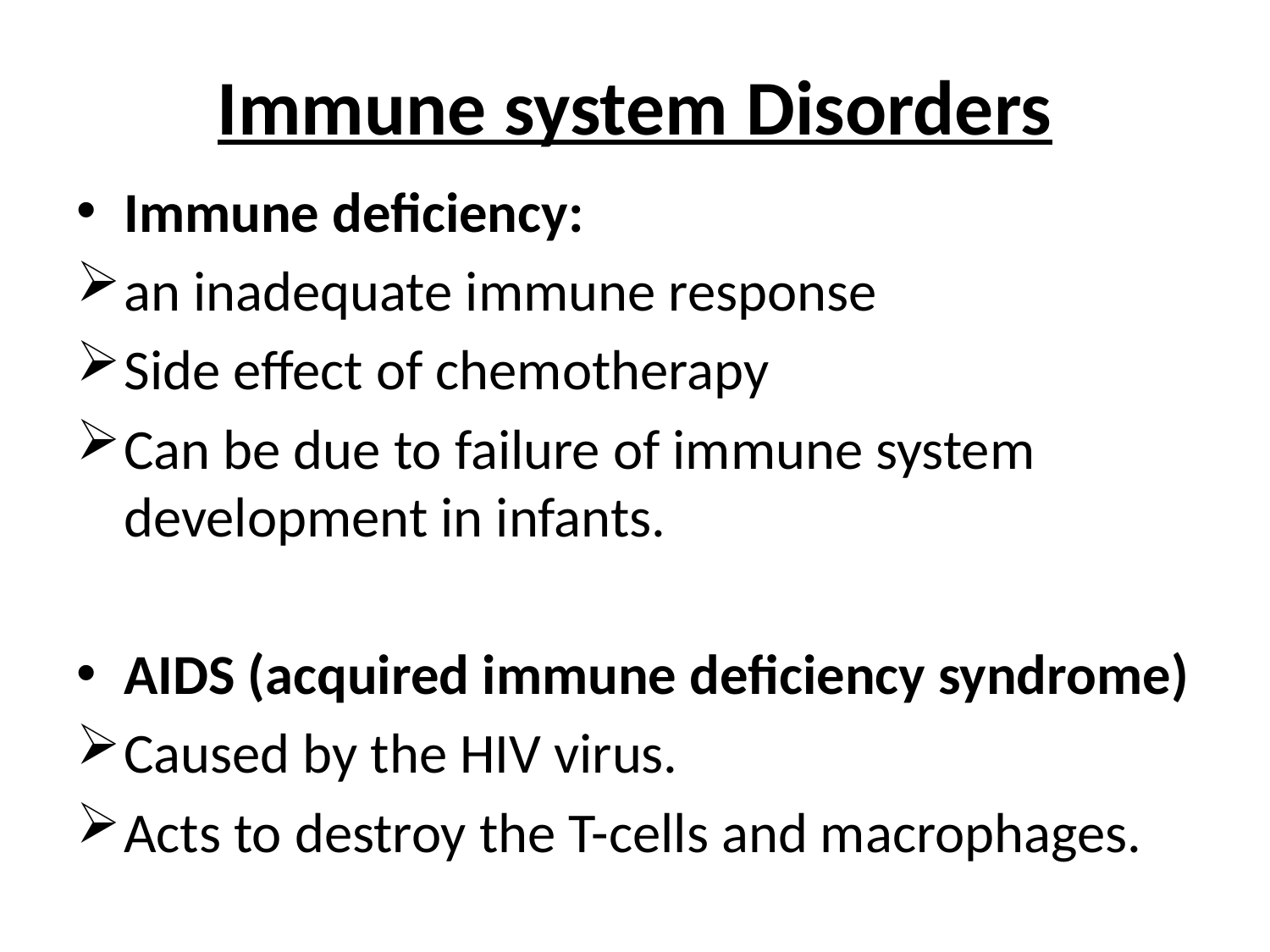

# Immune system Disorders
Immune deficiency:
an inadequate immune response
Side effect of chemotherapy
Can be due to failure of immune system development in infants.

AIDS (acquired immune deficiency syndrome)
Caused by the HIV virus.
Acts to destroy the T-cells and macrophages.